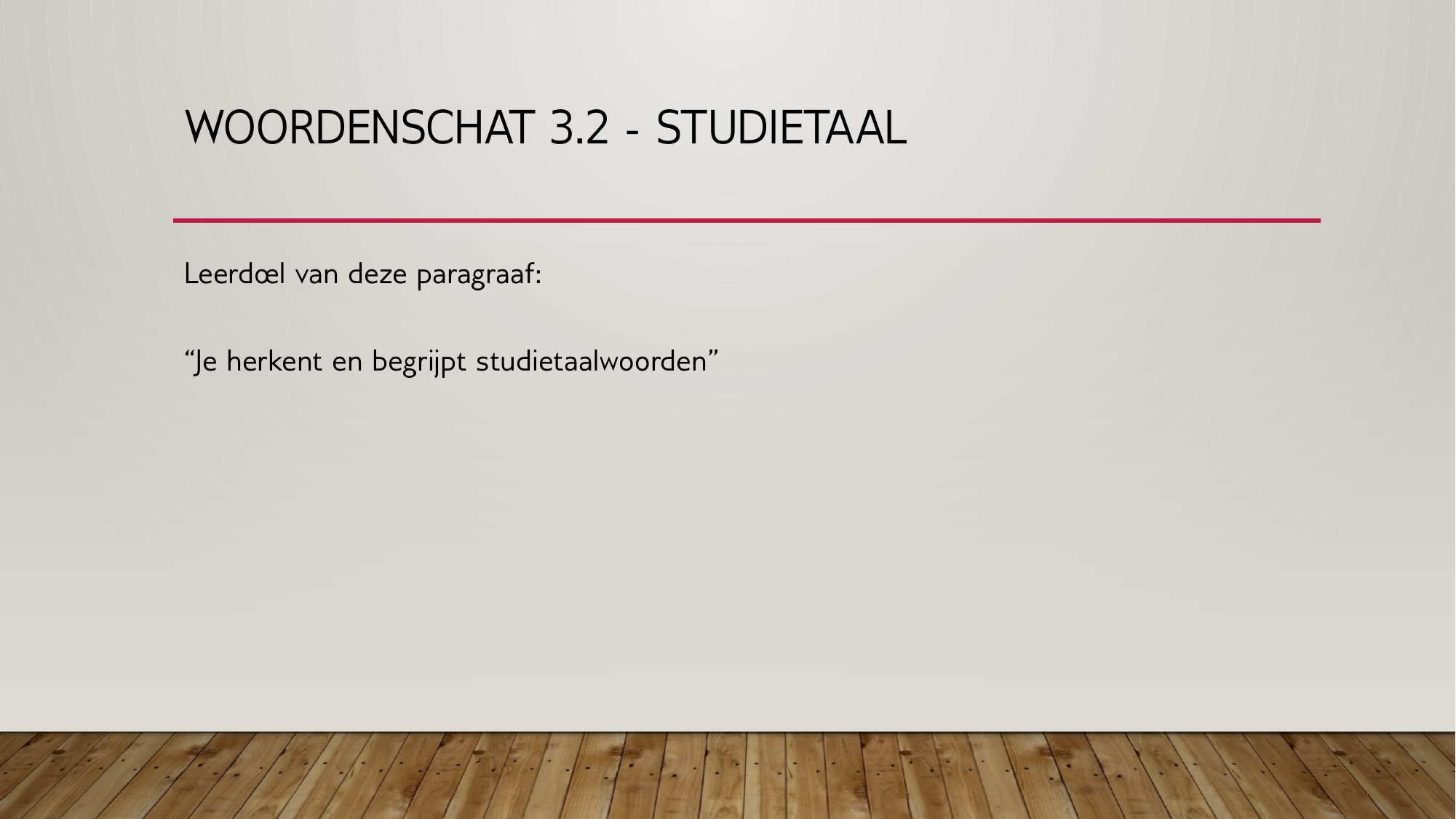

# Woordenschat 3.2 - studietaal
Leerdoel van deze paragraaf:
“Je herkent en begrijpt studietaalwoorden”